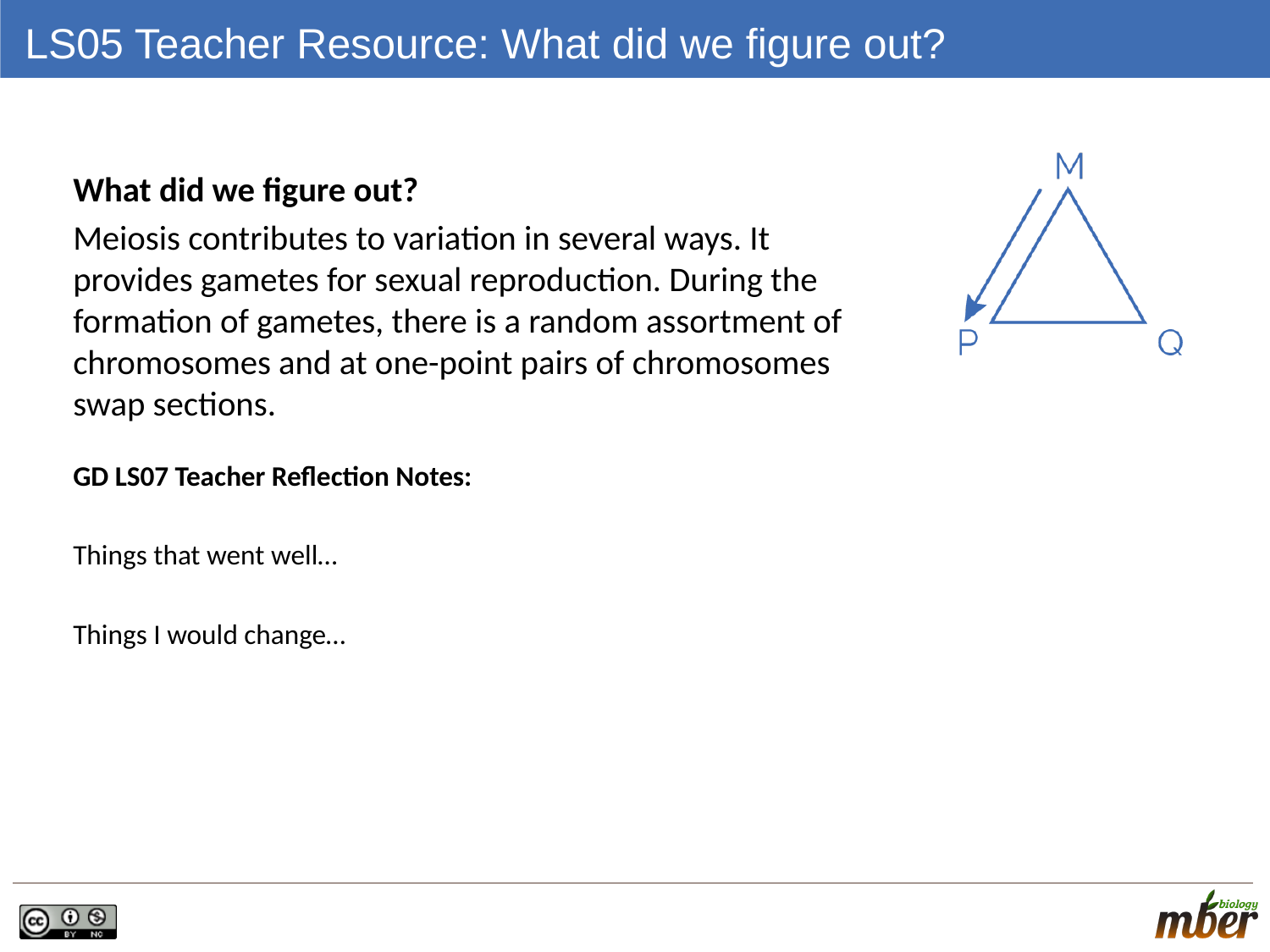

# LS05 Teacher Resource: What did we figure out?
What did we figure out?
Meiosis contributes to variation in several ways. It provides gametes for sexual reproduction. During the formation of gametes, there is a random assortment of chromosomes and at one-point pairs of chromosomes swap sections.
GD LS07 Teacher Reflection Notes:

Things that went well…

Things I would change…